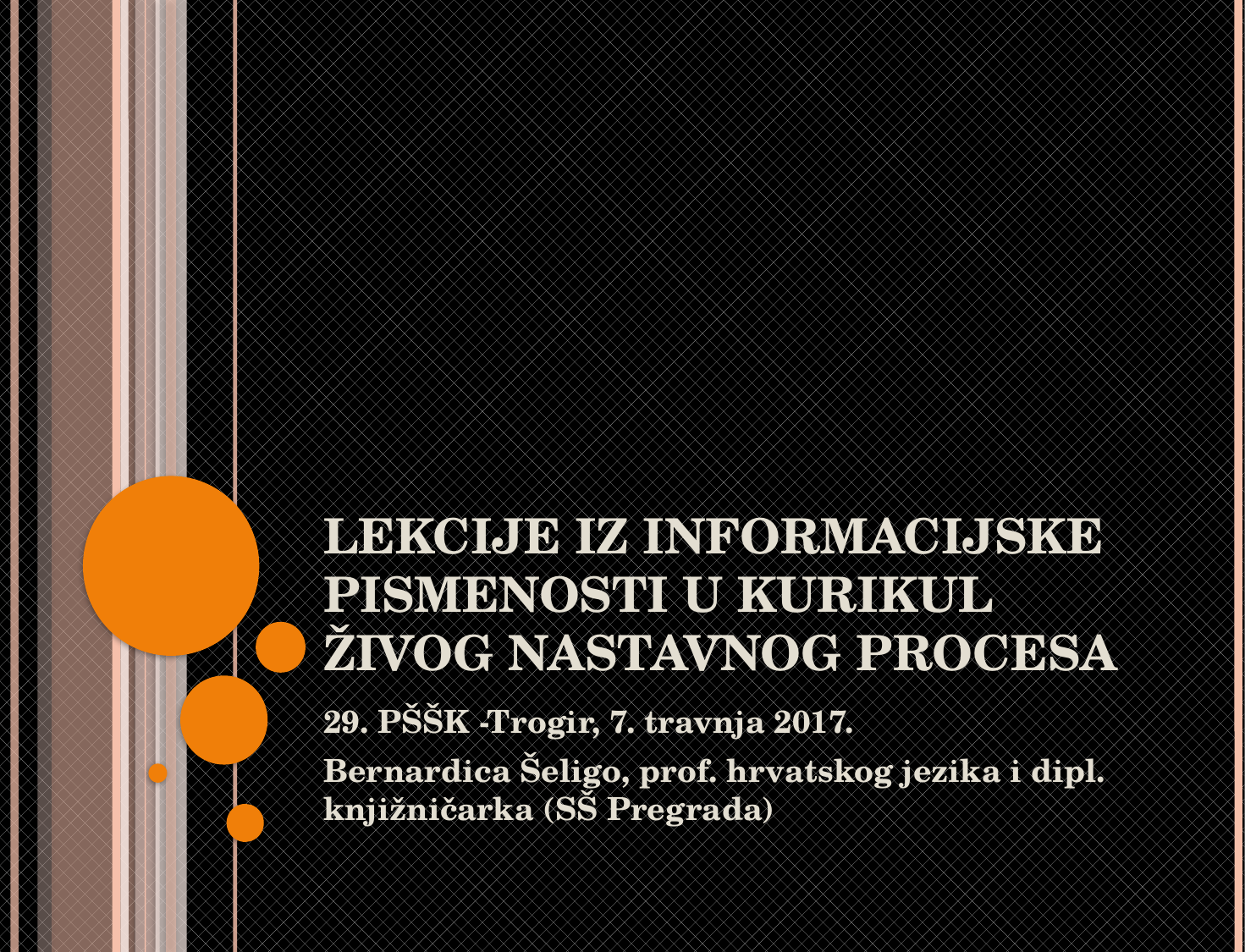

# Lekcije iz informacijske pismenosti u kurikul živog nastavnog procesa
29. PŠŠK -Trogir, 7. travnja 2017.
Bernardica Šeligo, prof. hrvatskog jezika i dipl. knjižničarka (SŠ Pregrada)